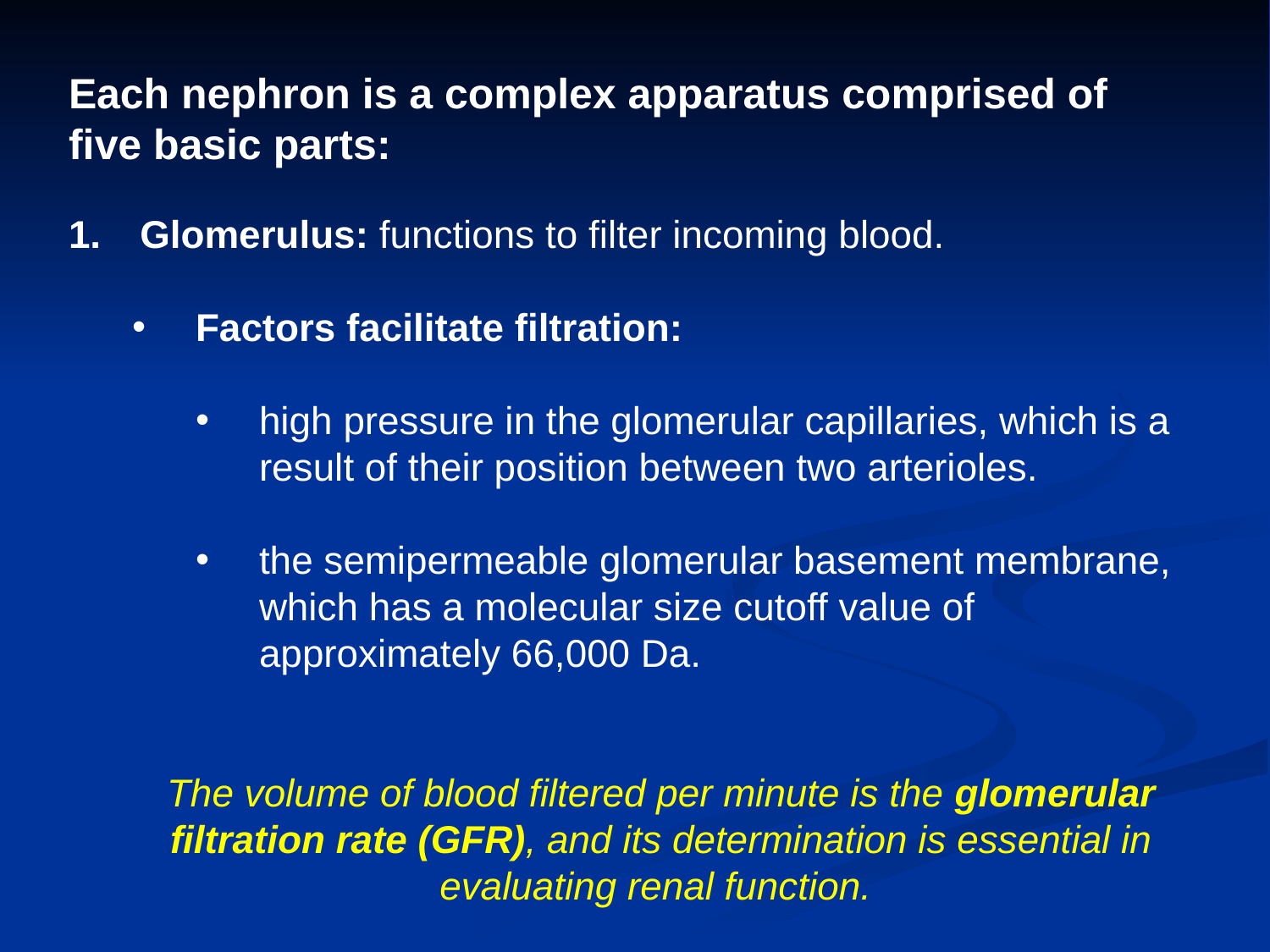

Each nephron is a complex apparatus comprised of five basic parts:

Glomerulus: functions to filter incoming blood.

Factors facilitate filtration:

high pressure in the glomerular capillaries, which is a result of their position between two arterioles.

the semipermeable glomerular basement membrane, which has a molecular size cutoff value of approximately 66,000 Da.

The volume of blood filtered per minute is the glomerular filtration rate (GFR), and its determination is essential in evaluating renal function.